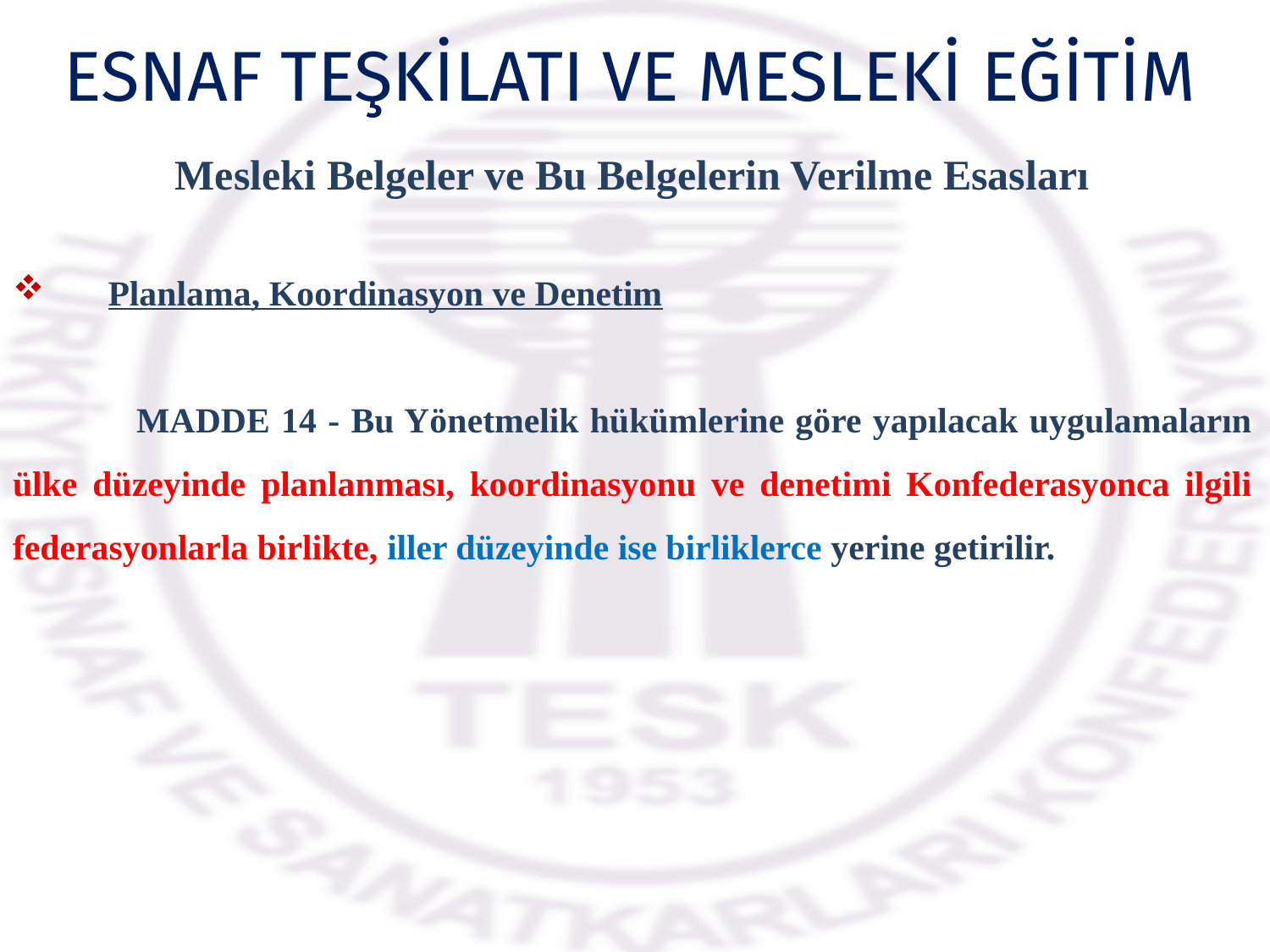

ESNAF TEŞKİLATI VE MESLEKİ EĞİTİM
Mesleki Belgeler ve Bu Belgelerin Verilme Esasları

Planlama, Koordinasyon ve Denetim

           MADDE 14 - Bu Yönetmelik hükümlerine göre yapılacak uygulamaların ülke düzeyinde planlanması, koordinasyonu ve denetimi Konfederasyonca ilgili federasyonlarla birlikte, iller düzeyinde ise birliklerce yerine getirilir.